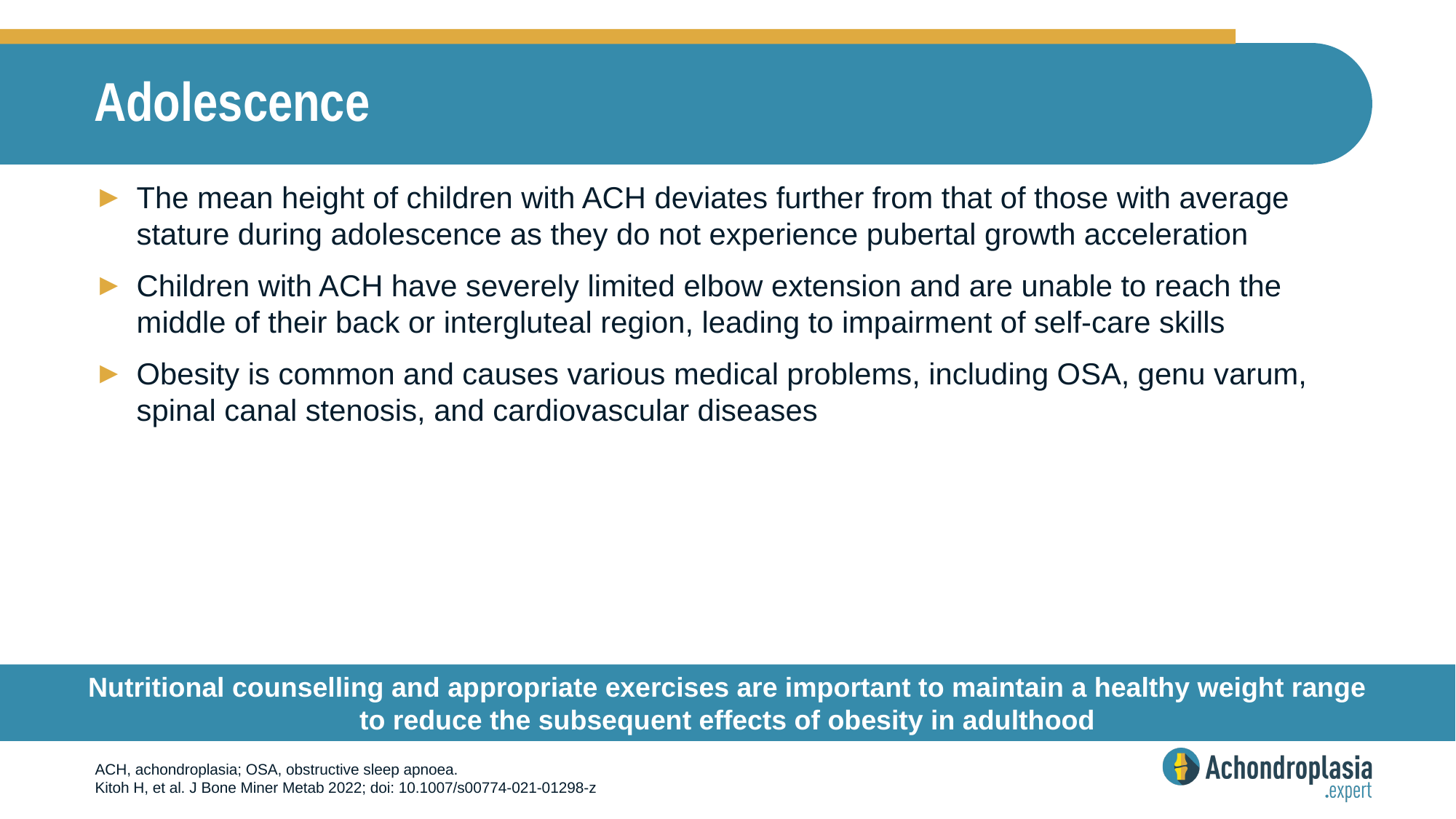

# Adolescence
The mean height of children with ACH deviates further from that of those with average stature during adolescence as they do not experience pubertal growth acceleration
Children with ACH have severely limited elbow extension and are unable to reach the middle of their back or intergluteal region, leading to impairment of self-care skills
Obesity is common and causes various medical problems, including OSA, genu varum, spinal canal stenosis, and cardiovascular diseases

Nutritional counselling and appropriate exercises are important to maintain a healthy weight range to reduce the subsequent effects of obesity in adulthood
ACH, achondroplasia; OSA, obstructive sleep apnoea.
Kitoh H, et al. J Bone Miner Metab 2022; doi: 10.1007/s00774-021-01298-z